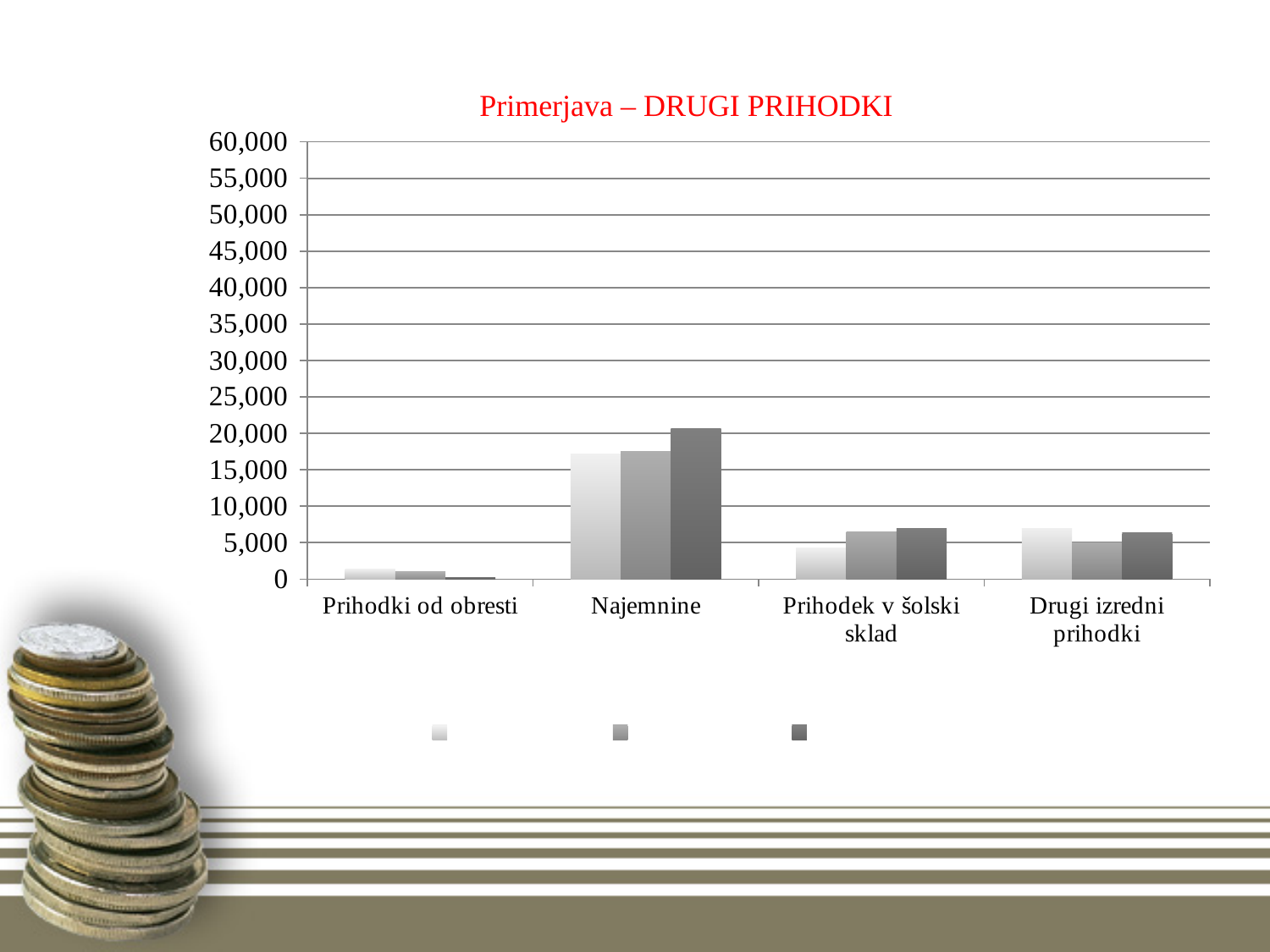

# Primerjava – DRUGI PRIHODKI

### Chart

| Category | Leto 2009 | Plan 2010 | Leto 2010 |
|---|---|---|---|
| Prihodki od obresti | 1336.74 | 1000.0 | 217.89000000000001 |
| Najemnine | 17209.809999999994 | 17500.0 | 20701.62 |
| Prihodek v šolski sklad | 4246.610000000002 | 6500.0 | 6922.94 |
| Drugi izredni prihodki | 6913.76 | 5000.0 | 6358.26 |